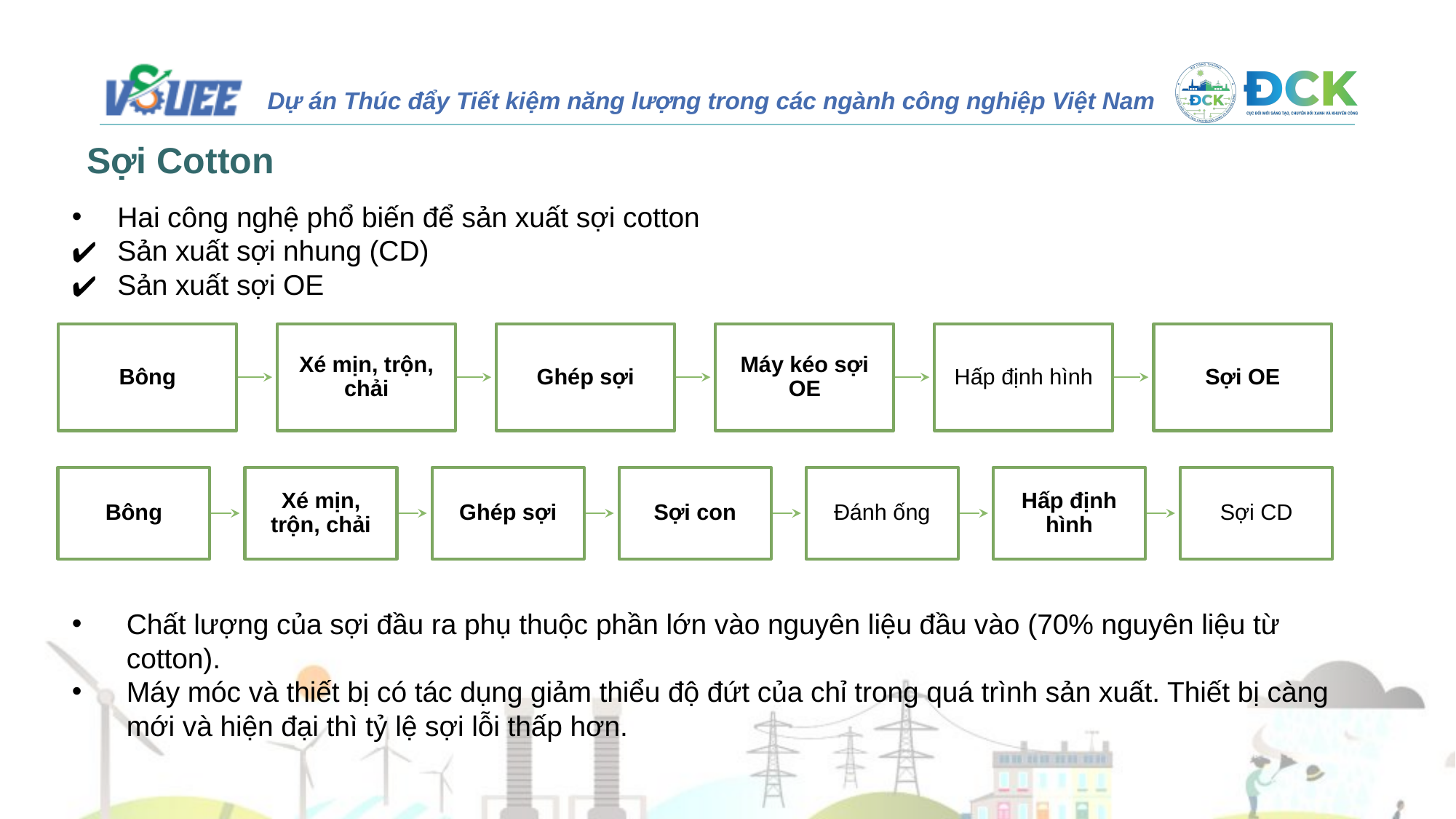

Sợi Cotton
Hai công nghệ phổ biến để sản xuất sợi cotton
Sản xuất sợi nhung (CD)
Sản xuất sợi OE

Chất lượng của sợi đầu ra phụ thuộc phần lớn vào nguyên liệu đầu vào (70% nguyên liệu từ cotton).
Máy móc và thiết bị có tác dụng giảm thiểu độ đứt của chỉ trong quá trình sản xuất. Thiết bị càng mới và hiện đại thì tỷ lệ sợi lỗi thấp hơn.

Bông

Xé mịn, trộn, chải

Ghép sợi

Máy kéo sợi OE

Hấp định hình

Sợi OE

Bông

Xé mịn, trộn, chải

Ghép sợi

Sợi con

Đánh ống

Hấp định hình

Sợi CD